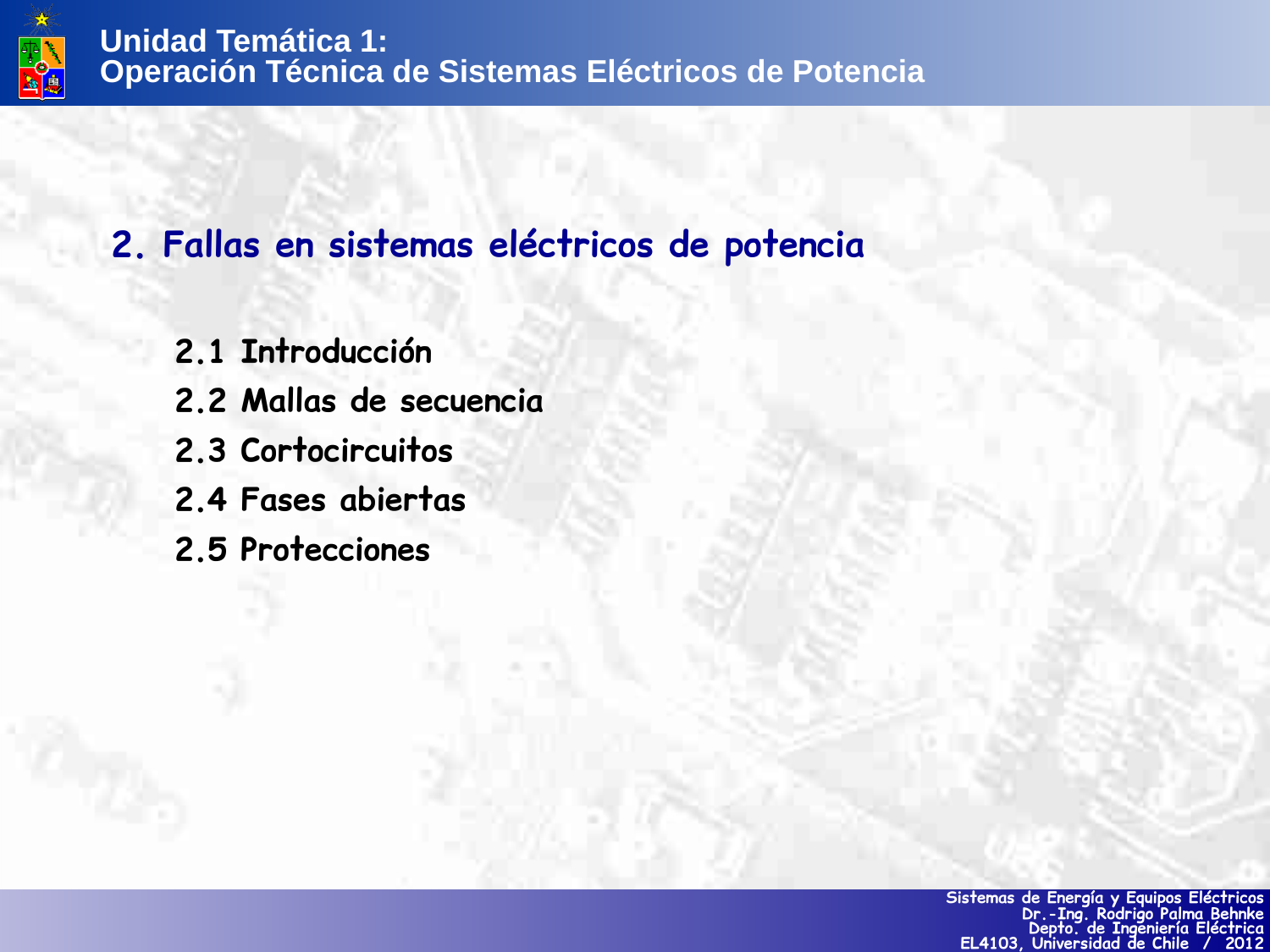

Unidad Temática 1:
Operación Técnica de Sistemas Eléctricos de Potencia
2. Fallas en sistemas eléctricos de potencia

2.1 Introducción
2.2 Mallas de secuencia
2.3 Cortocircuitos
2.4 Fases abiertas
2.5 Protecciones